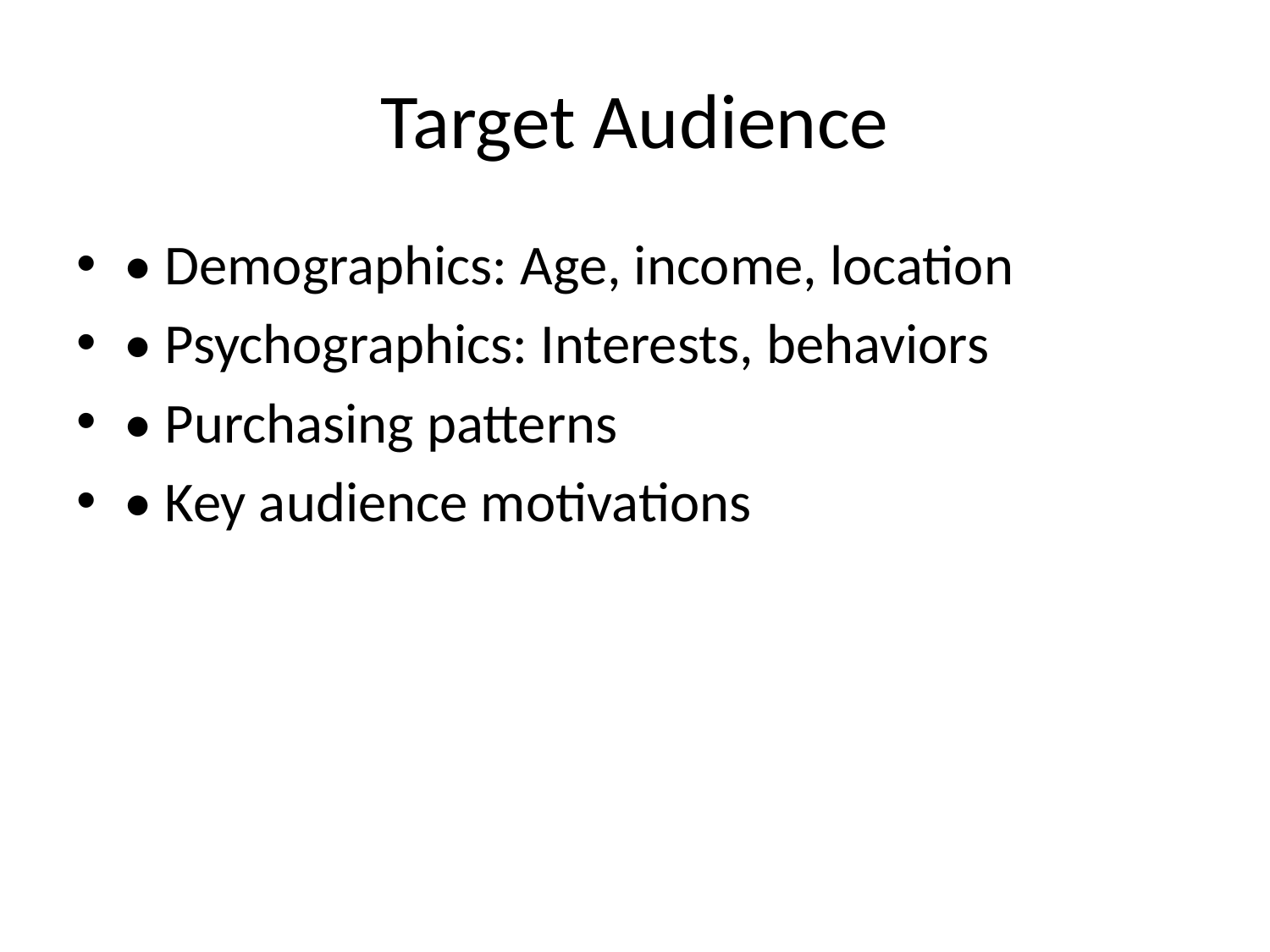

# Target Audience
• Demographics: Age, income, location
• Psychographics: Interests, behaviors
• Purchasing patterns
• Key audience motivations